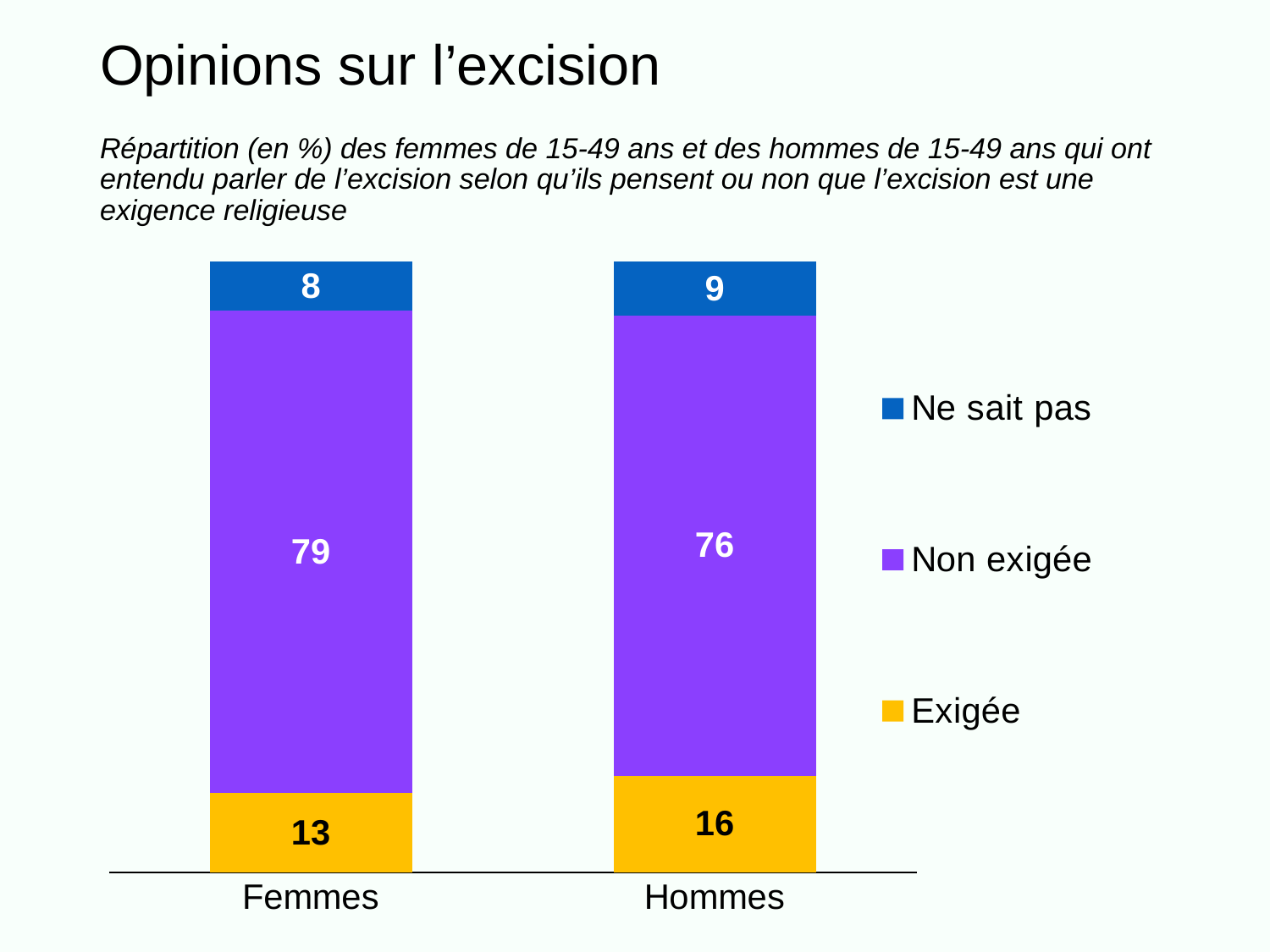

# Opinions sur l’excision
Répartition (en %) des femmes de 15-49 ans et des hommes de 15-49 ans qui ont entendu parler de l’excision selon qu’ils pensent ou non que l’excision est une exigence religieuse

### Chart

| Category | Exigée | Non exigée | Ne sait pas |
|---|---|---|---|
| Femmes | 13.0 | 79.0 | 8.0 |
| Hommes | 16.0 | 76.0 | 9.0 |